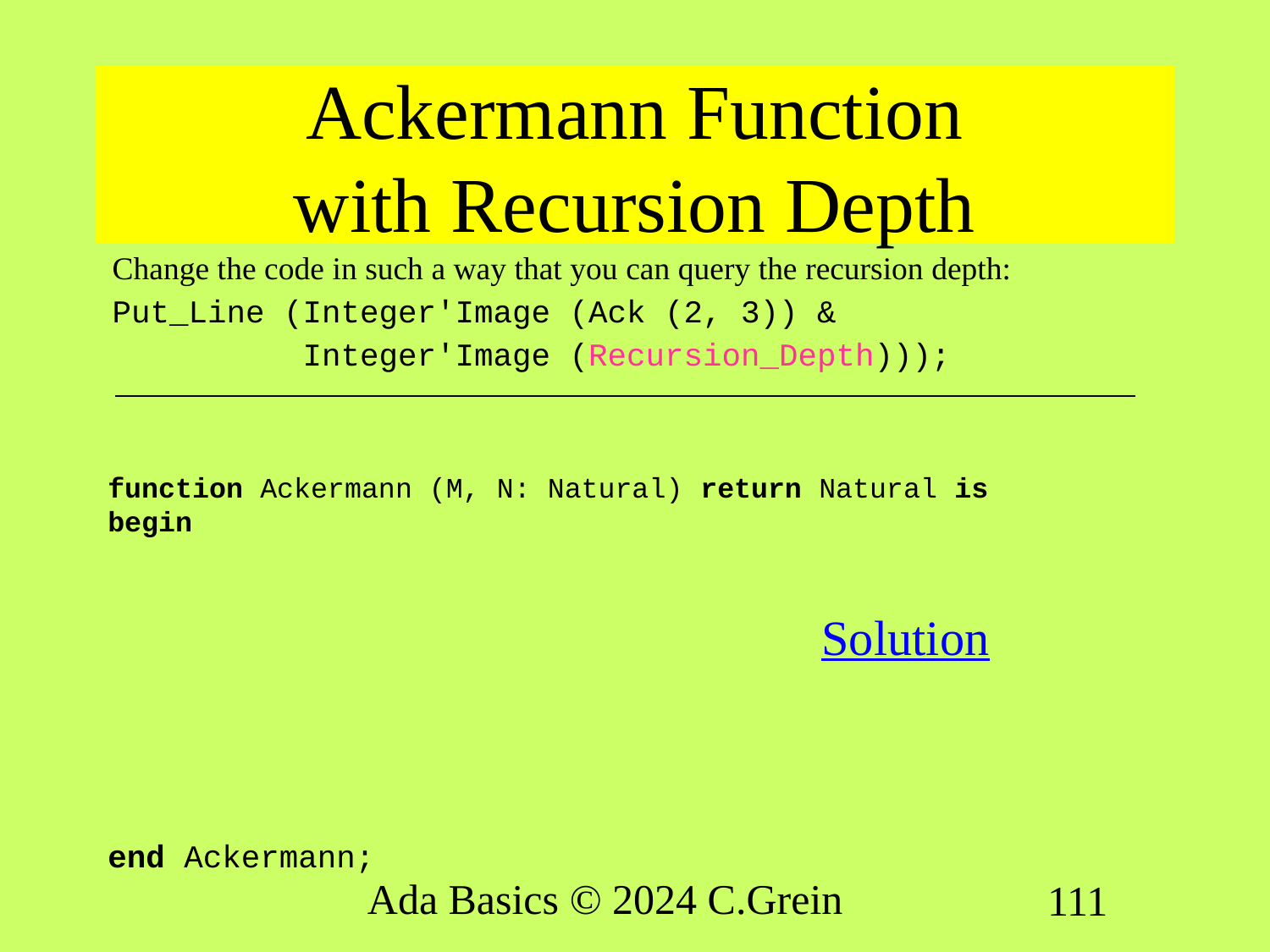

# Ackermann Function with Recursion Depth
Change the code in such a way that you can query the recursion depth:
Put_Line (Integer'Image (Ack (2, 3)) &
          Integer'Image (Recursion_Depth)));

function Ackermann (M, N: Natural) return Natural is
begin

end Ackermann;
Solution
Ada Basics © 2024 C.Grein
111